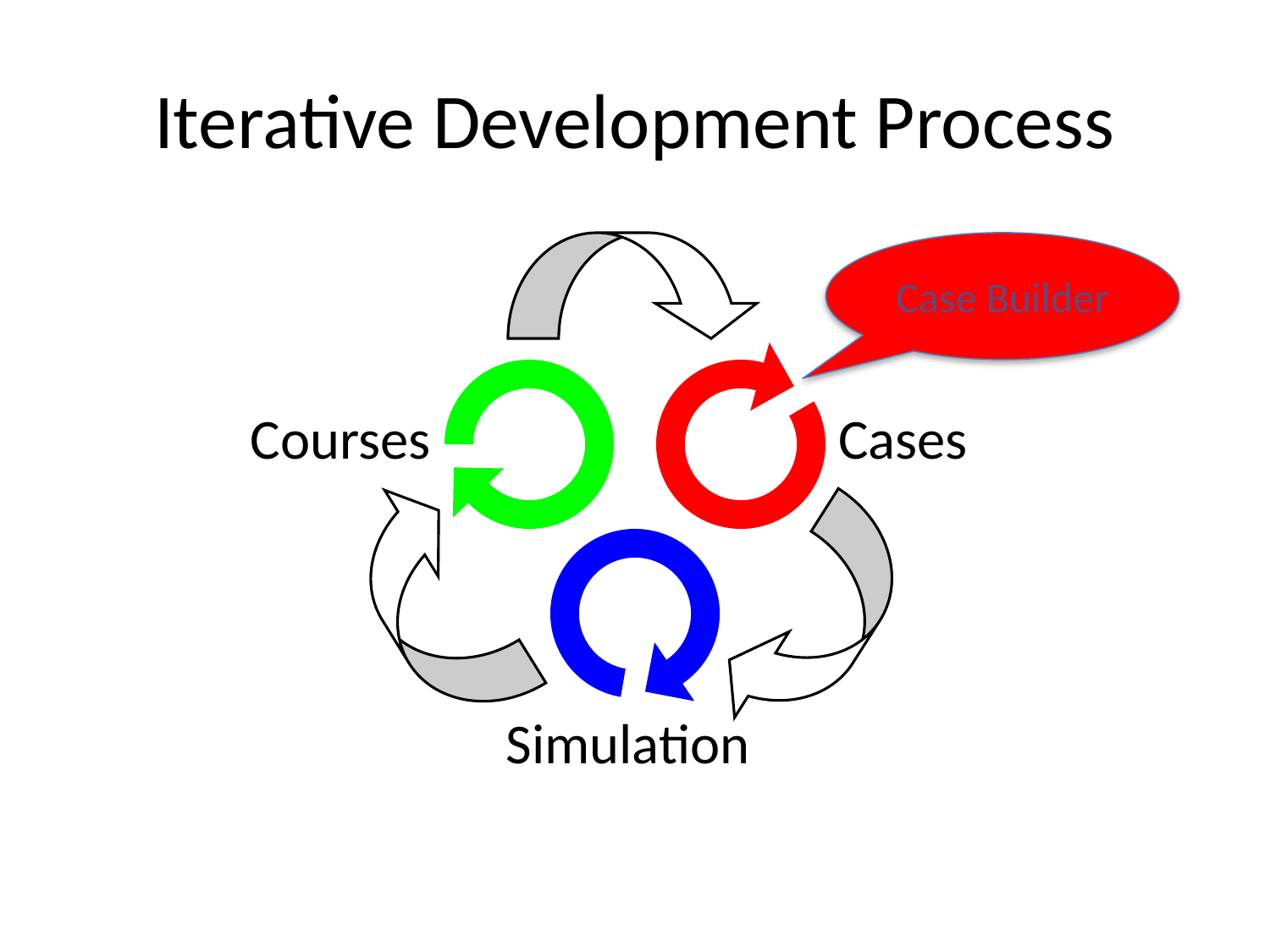

# Iterative Development Process

Case Builder

Courses
Cases

Simulation